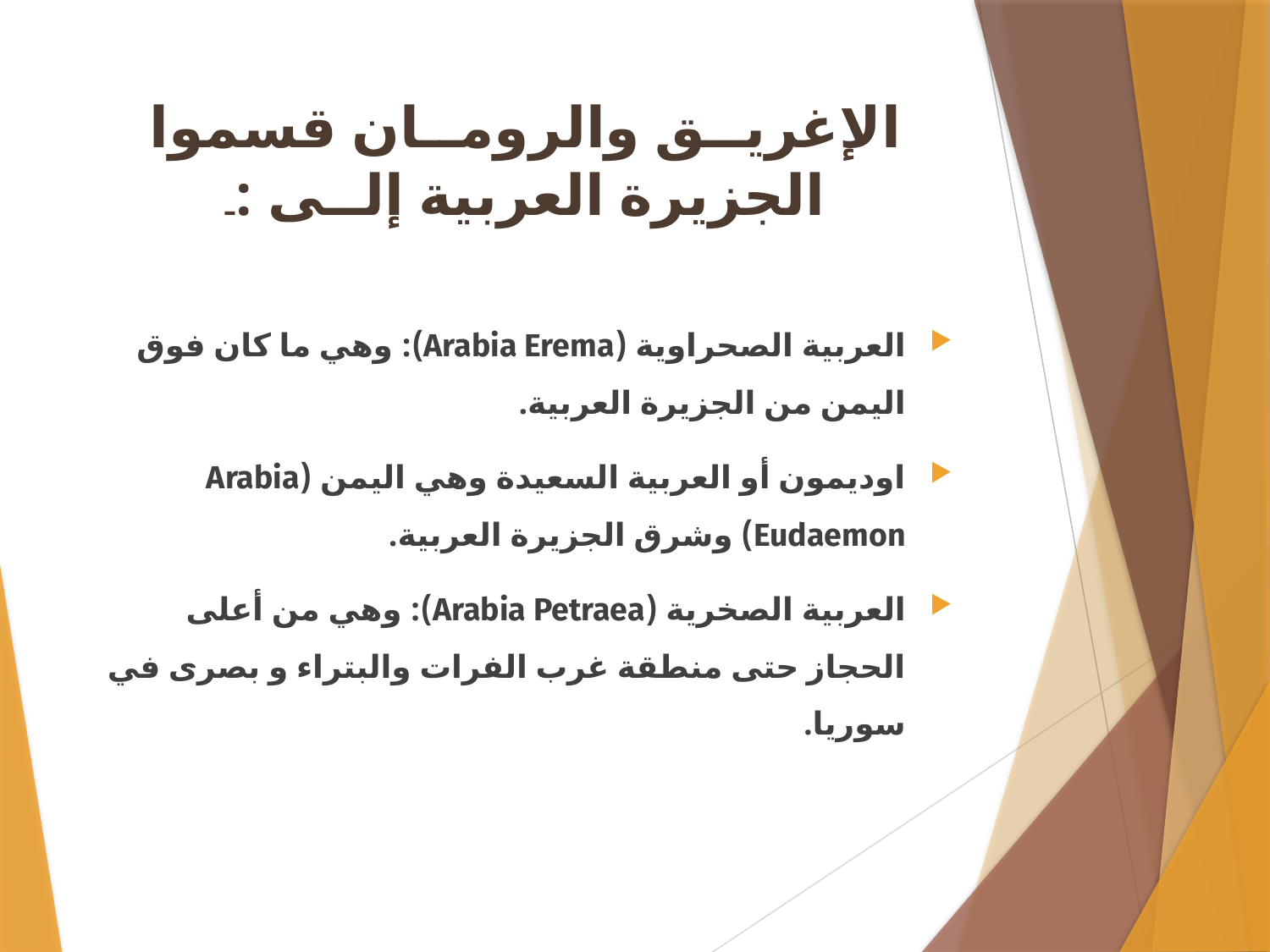

# الإغريــق والرومــان قسموا الجزيرة العربية إلــى :ـ
العربية الصحراوية (Arabia Erema): وهي ما كان فوق اليمن من الجزيرة العربية.
اوديمون أو العربية السعيدة وهي اليمن (Arabia Eudaemon) وشرق الجزيرة العربية.
العربية الصخرية (Arabia Petraea): وهي من أعلى الحجاز حتى منطقة غرب الفرات والبتراء و بصرى في سوريا.